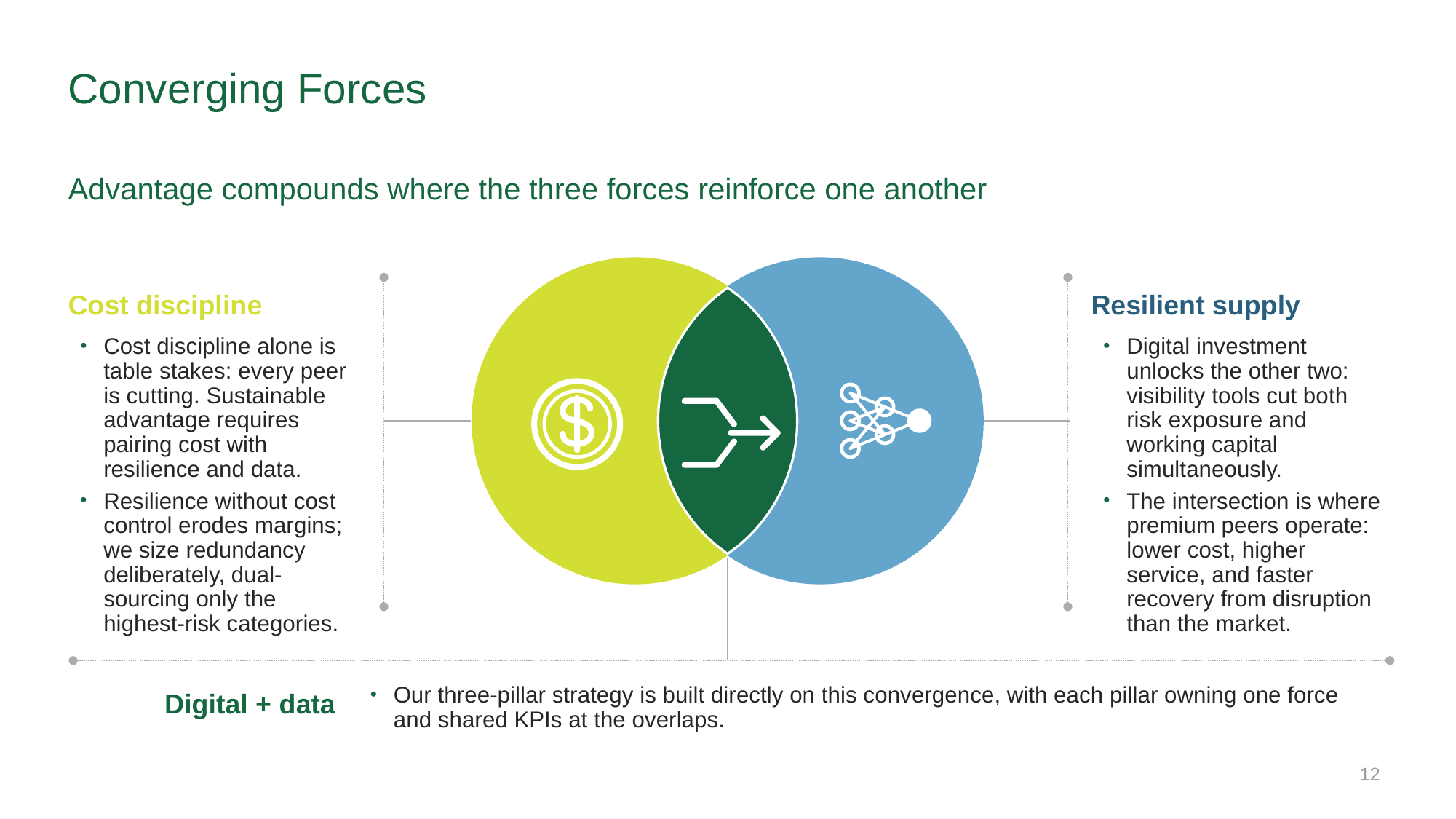

# Converging Forces
Advantage compounds where the three forces reinforce one another

Cost discipline
Resilient supply
Cost discipline alone is table stakes: every peer is cutting. Sustainable advantage requires pairing cost with resilience and data.
Resilience without cost control erodes margins; we size redundancy deliberately, dual-sourcing only the highest-risk categories.
Digital investment unlocks the other two: visibility tools cut both risk exposure and working capital simultaneously.
The intersection is where premium peers operate: lower cost, higher service, and faster recovery from disruption than the market.
Our three-pillar strategy is built directly on this convergence, with each pillar owning one force and shared KPIs at the overlaps.
Digital + data
12